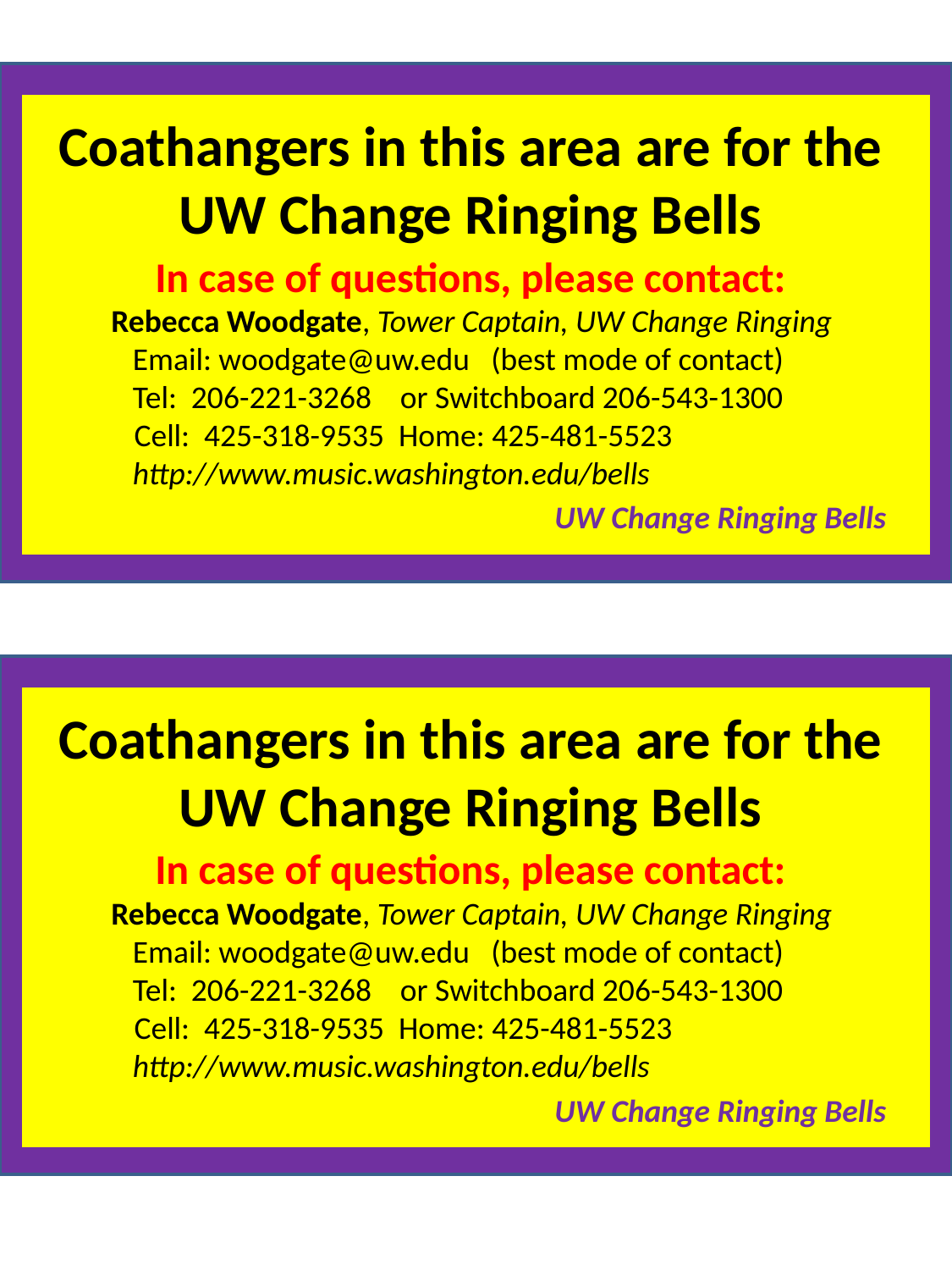

Coathangers in this area are for the
UW Change Ringing Bells

In case of questions, please contact:
	Rebecca Woodgate, Tower Captain, UW Change Ringing
   	   Email: woodgate@uw.edu   (best mode of contact)
    	   Tel:  206-221-3268    or Switchboard 206-543-1300
           Cell:  425-318-9535  Home: 425-481-5523
    	   http://www.music.washington.edu/bells

 UW Change Ringing Bells

Coathangers in this area are for the
UW Change Ringing Bells

In case of questions, please contact:
	Rebecca Woodgate, Tower Captain, UW Change Ringing
   	   Email: woodgate@uw.edu   (best mode of contact)
    	   Tel:  206-221-3268    or Switchboard 206-543-1300
           Cell:  425-318-9535  Home: 425-481-5523
    	   http://www.music.washington.edu/bells

 UW Change Ringing Bells